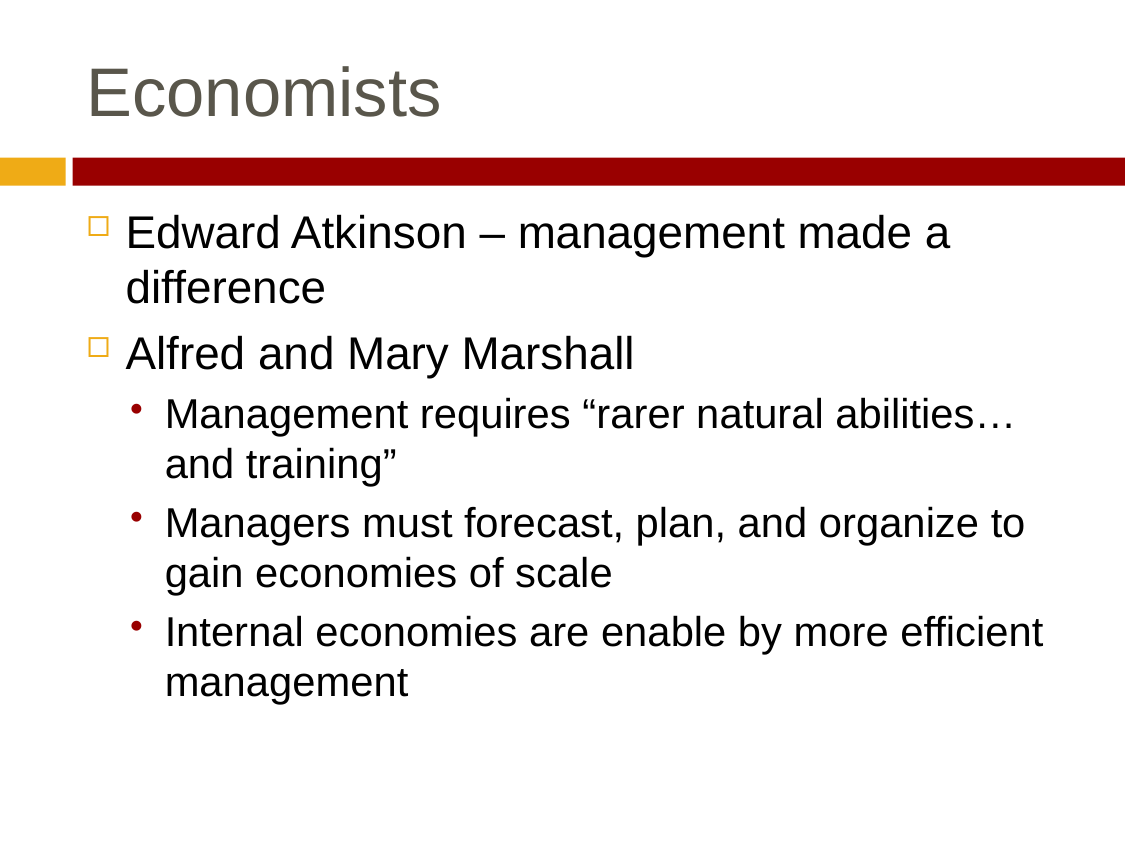

# Economists
Edward Atkinson – management made a difference
Alfred and Mary Marshall
Management requires “rarer natural abilities…and training”
Managers must forecast, plan, and organize to gain economies of scale
Internal economies are enable by more efficient management